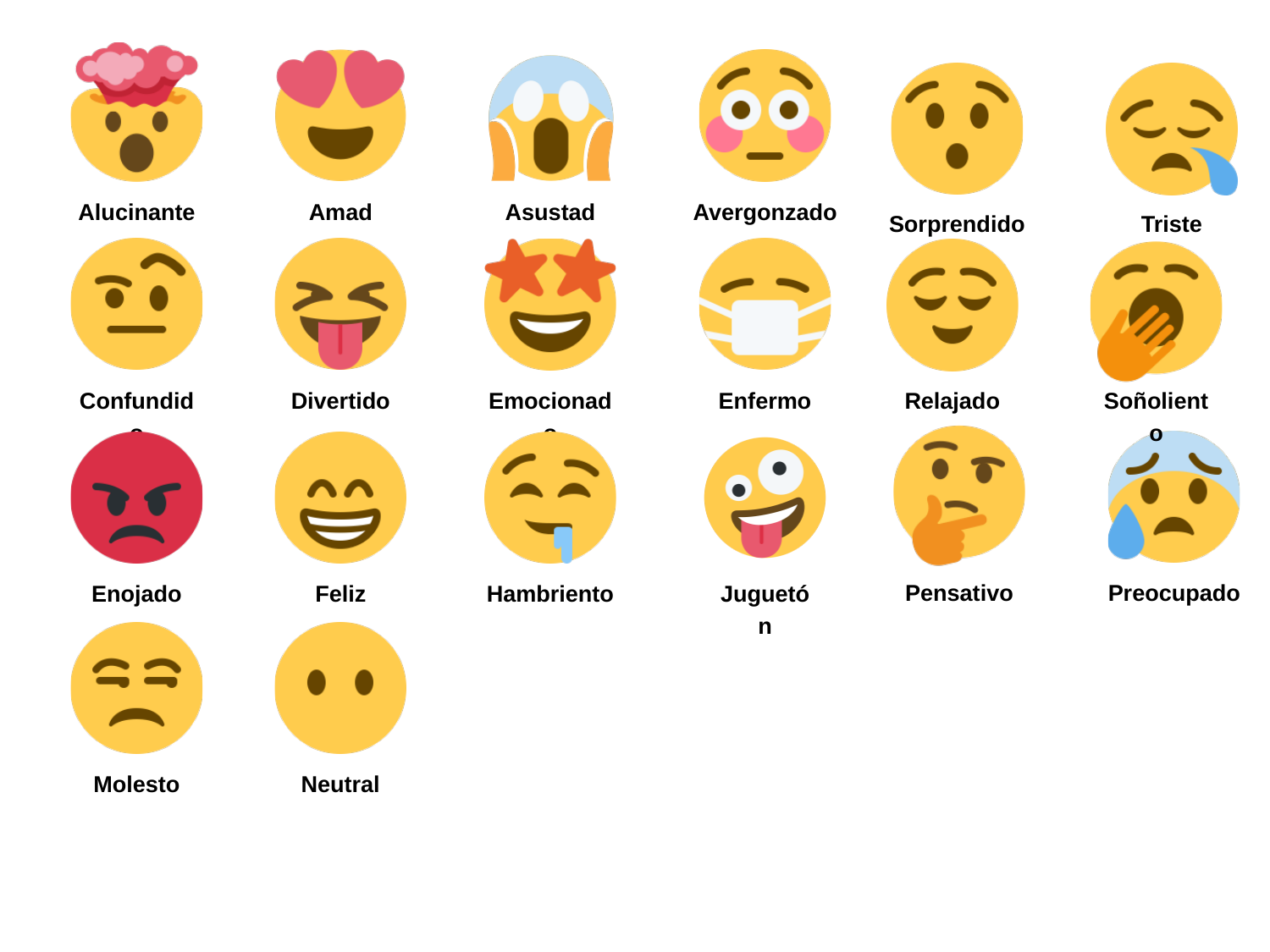

Alucinante

Amado

Avergonzado

Asustado

Triste

Sorprendido

Confundido

Divertido

Enfermo

Emocionado

Relajado

Soñoliento

Pensativo

Preocupado

Enojado

Feliz

Hambriento

Juguetón

Molesto

Neutral